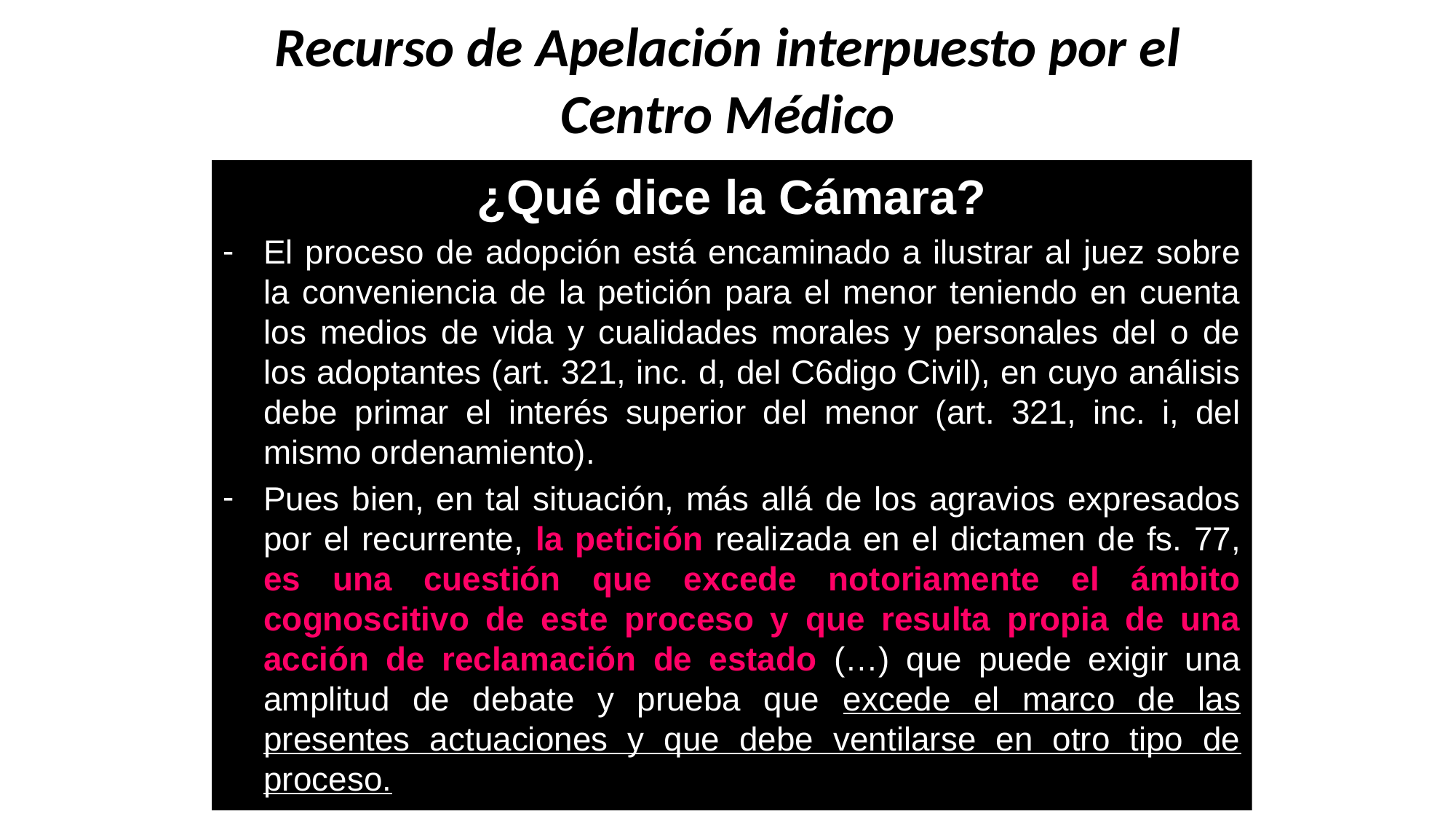

# Recurso de Apelación interpuesto por el Centro Médico
¿Qué dice la Cámara?
El proceso de adopción está encaminado a ilustrar al juez sobre la conveniencia de la petición para el menor teniendo en cuenta los medios de vida y cualidades morales y personales del o de los adoptantes (art. 321, inc. d, del C6digo Civil), en cuyo análisis debe primar el interés superior del menor (art. 321, inc. i, del mismo ordenamiento).
Pues bien, en tal situación, más allá de los agravios expresados por el recurrente, la petición realizada en el dictamen de fs. 77, es una cuestión que excede notoriamente el ámbito cognoscitivo de este proceso y que resulta propia de una acción de reclamación de estado (…) que puede exigir una amplitud de debate y prueba que excede el marco de las presentes actuaciones y que debe ventilarse en otro tipo de proceso.
303